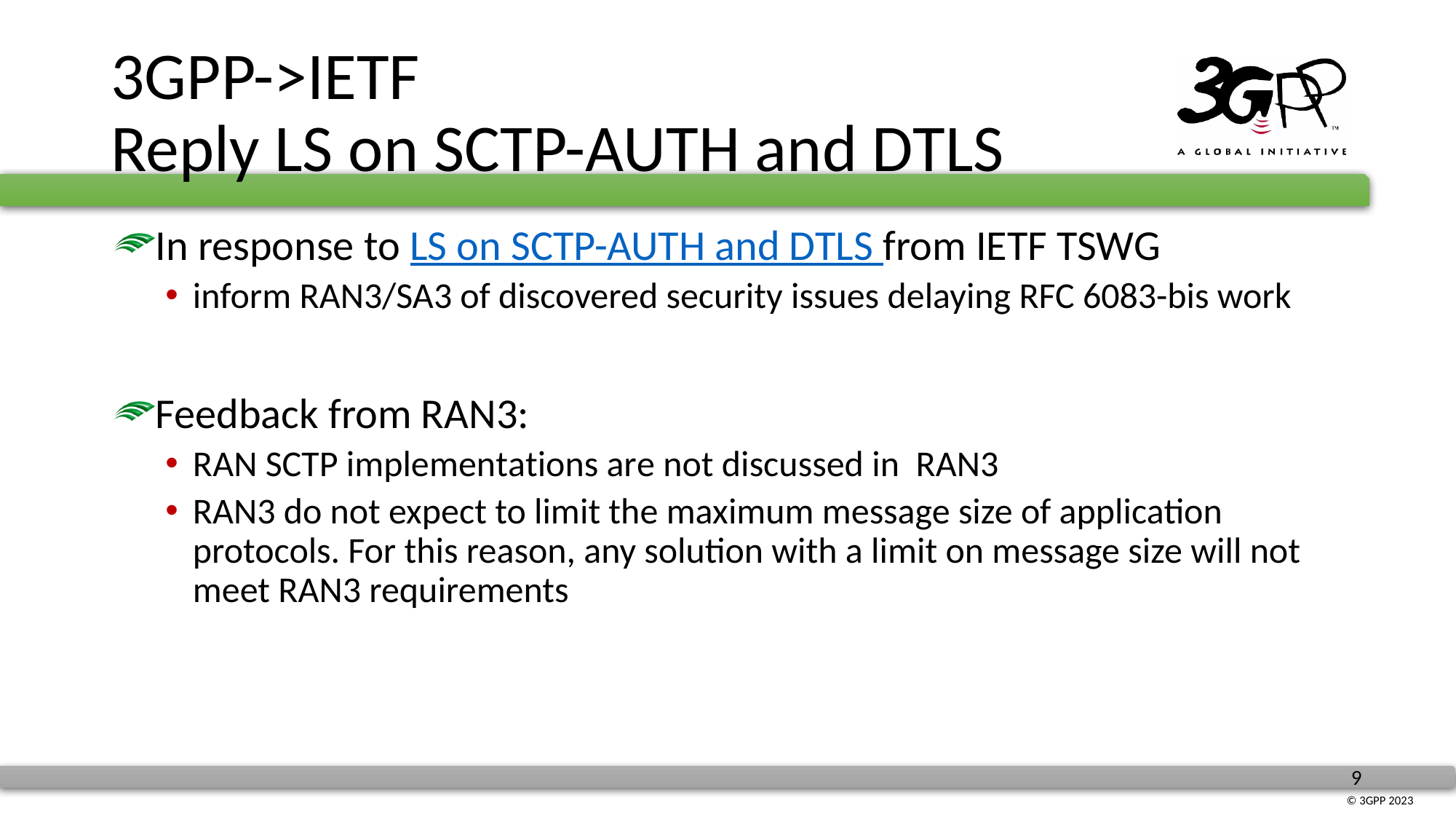

# 3GPP->IETF Reply LS on SCTP-AUTH and DTLS
In response to LS on SCTP-AUTH and DTLS from IETF TSWG
inform RAN3/SA3 of discovered security issues delaying RFC 6083-bis work

Feedback from RAN3:
RAN SCTP implementations are not discussed in  RAN3
RAN3 do not expect to limit the maximum message size of application protocols. For this reason, any solution with a limit on message size will not meet RAN3 requirements